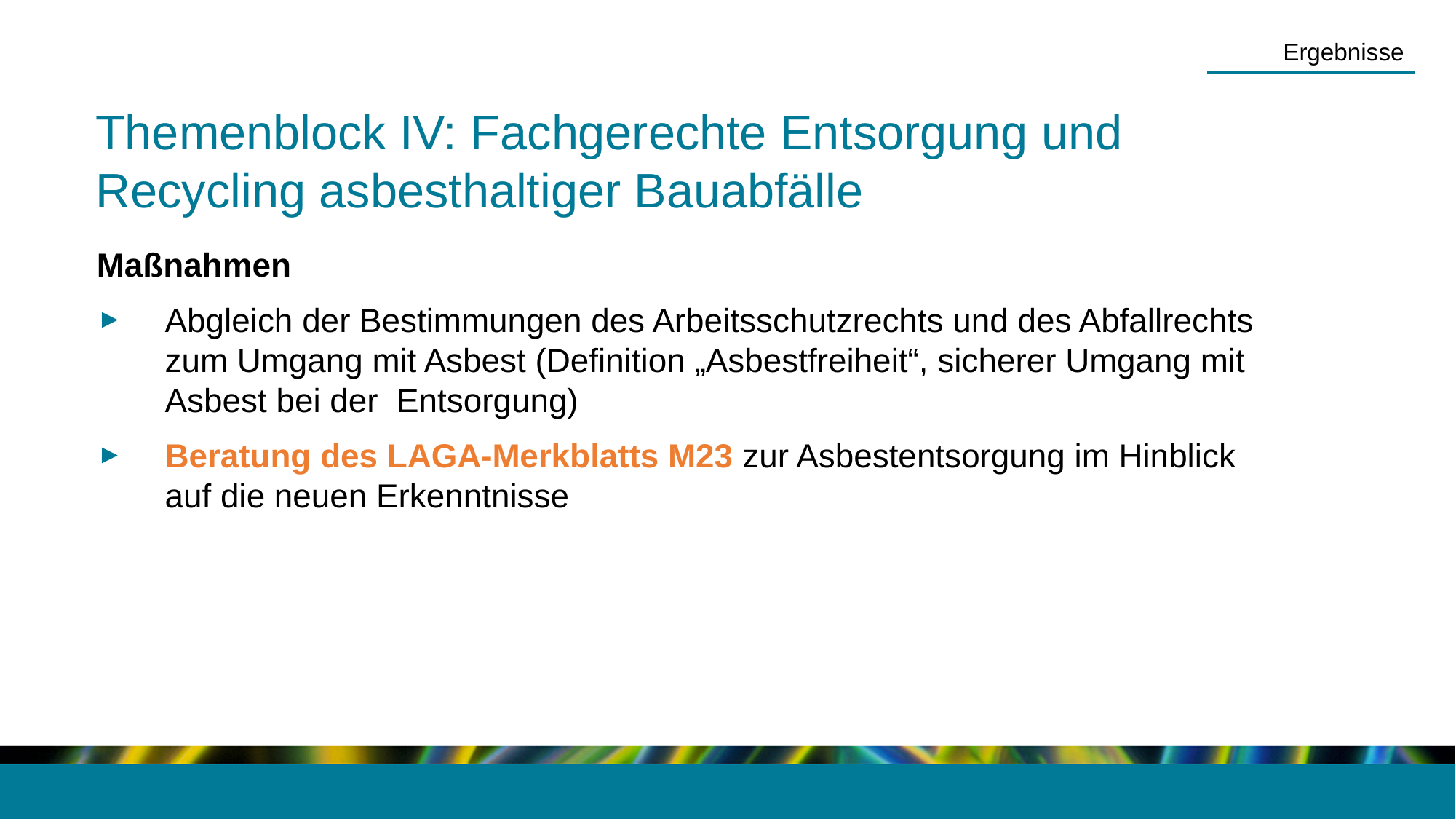

Ergebnisse
Themenblock IV: Fachgerechte Entsorgung und Recycling asbesthaltiger Bauabfälle
Maßnahmen
Abgleich der Bestimmungen des Arbeitsschutzrechts und des Abfallrechts zum Umgang mit Asbest (Definition „Asbestfreiheit“, sicherer Umgang mit Asbest bei der  Entsorgung)
Beratung des LAGA-Merkblatts M23 zur Asbestentsorgung im Hinblick auf die neuen Erkenntnisse